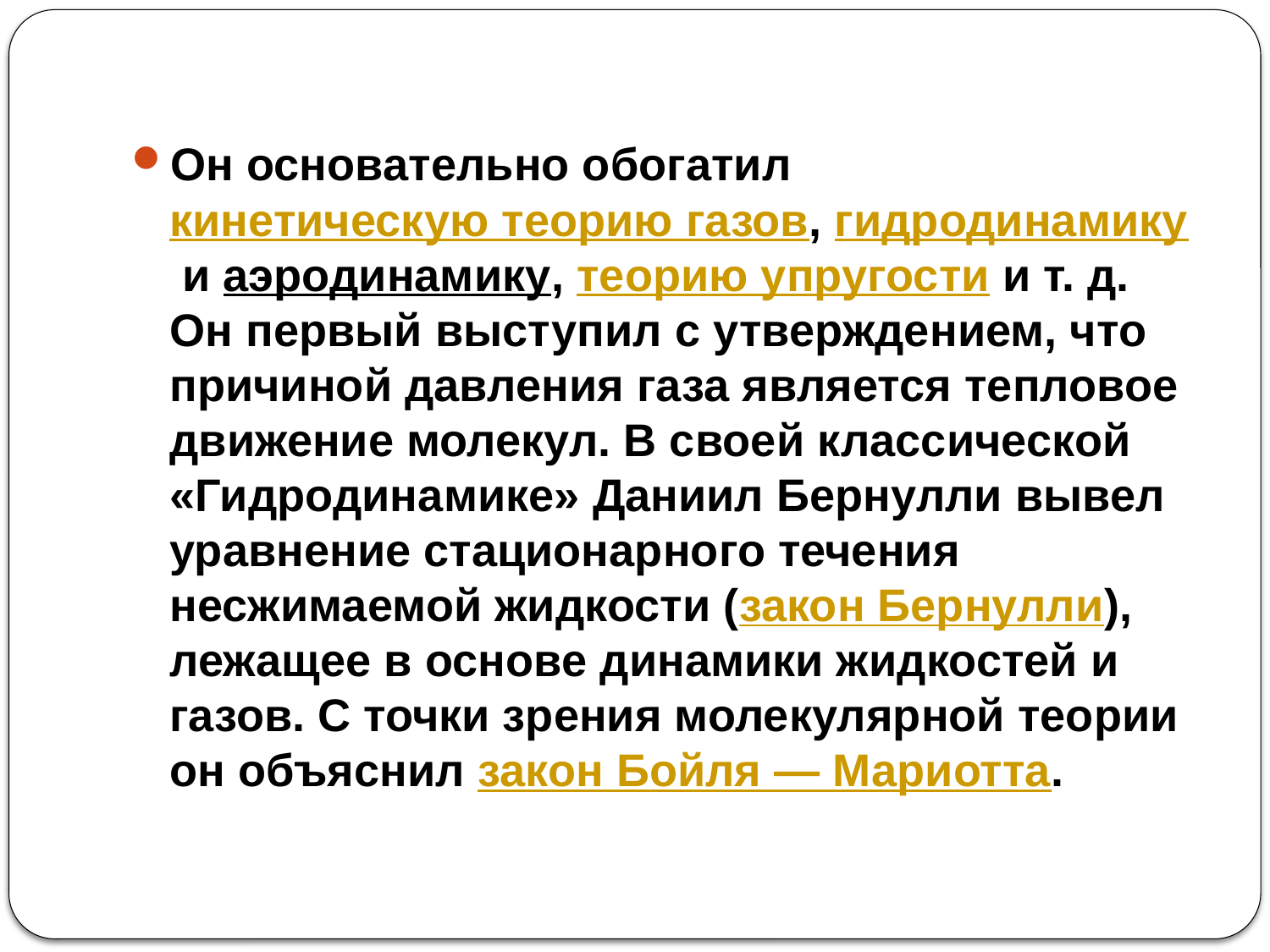

Он основательно обогатил кинетическую теорию газов, гидродинамику и аэродинамику, теорию упругости и т. д. Он первый выступил с утверждением, что причиной давления газа является тепловое движение молекул. В своей классической «Гидродинамике» Даниил Бернулли вывел уравнение стационарного течения несжимаемой жидкости (закон Бернулли), лежащее в основе динамики жидкостей и газов. С точки зрения молекулярной теории он объяснил закон Бойля — Мариотта.